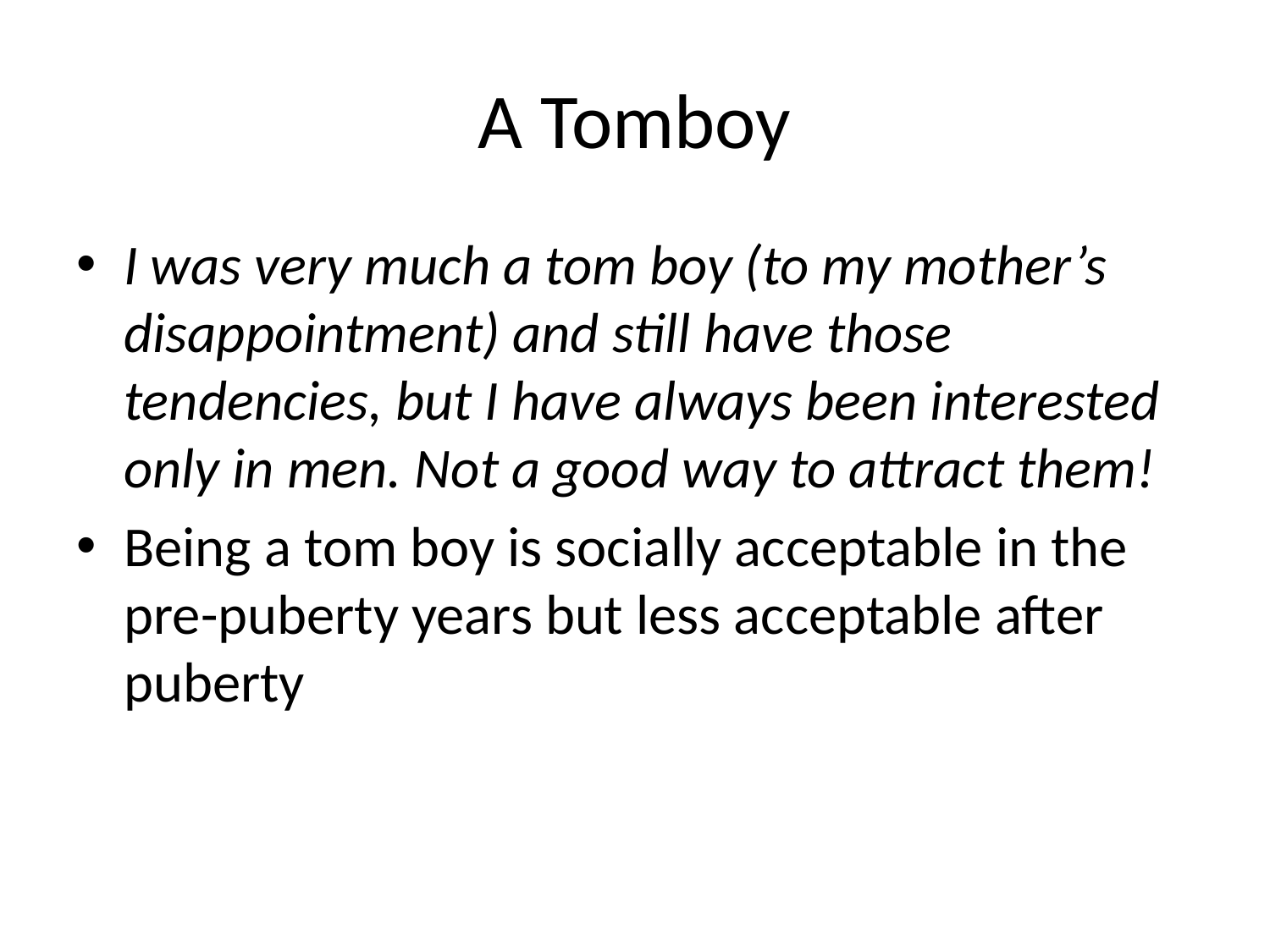

# A Tomboy
I was very much a tom boy (to my mother’s disappointment) and still have those tendencies, but I have always been interested only in men. Not a good way to attract them!
Being a tom boy is socially acceptable in the pre-puberty years but less acceptable after puberty